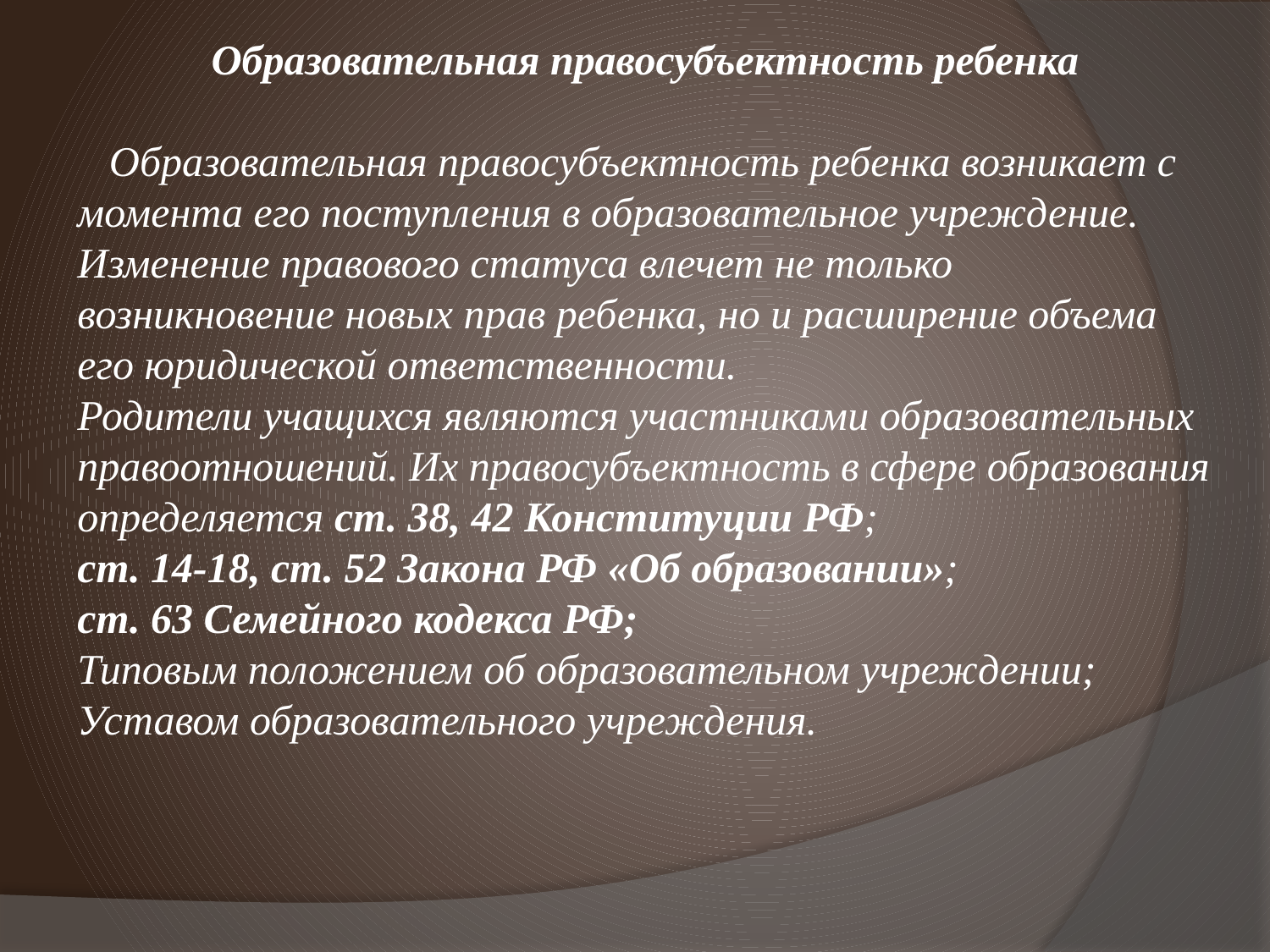

Образовательная правосубъектность ребенка

   Образовательная правосубъектность ребенка возникает с момента его поступления в образовательное учреждение. Изменение правового статуса влечет не только возникновение новых прав ребенка, но и расширение объема его юридической ответственности.
Родители учащихся являются участниками образовательных правоотношений. Их правосубъектность в сфере образования определяется ст. 38, 42 Конституции РФ;
ст. 14-18, ст. 52 Закона РФ «Об образовании»;
ст. 63 Семейного кодекса РФ;
Типовым положением об образовательном учреждении;
Уставом образовательного учреждения.